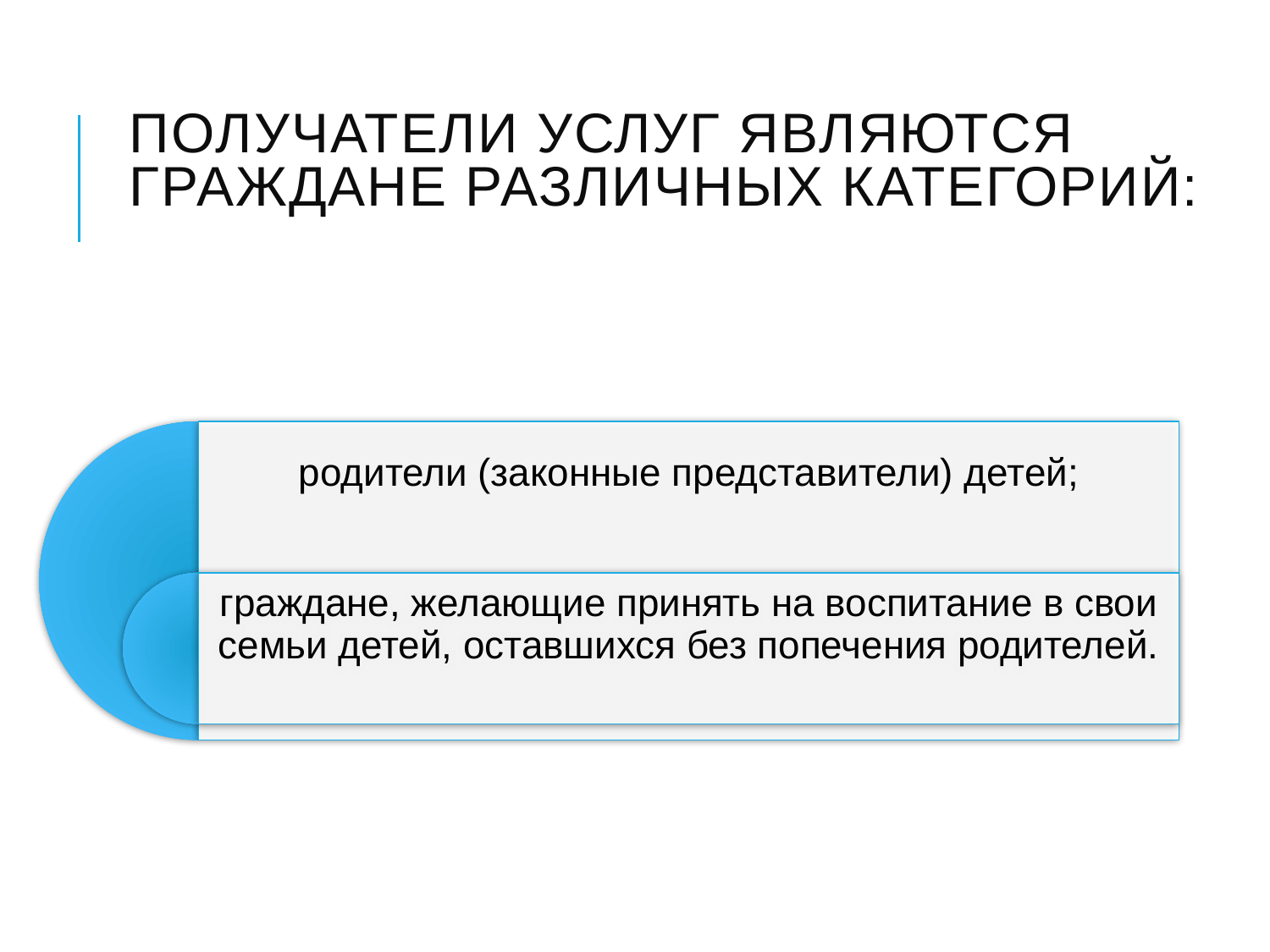

# Получатели услуг являются граждане различных категорий:
родители (законные представители) детей;
граждане, желающие принять на воспитание в свои семьи детей, оставшихся без попечения родителей.